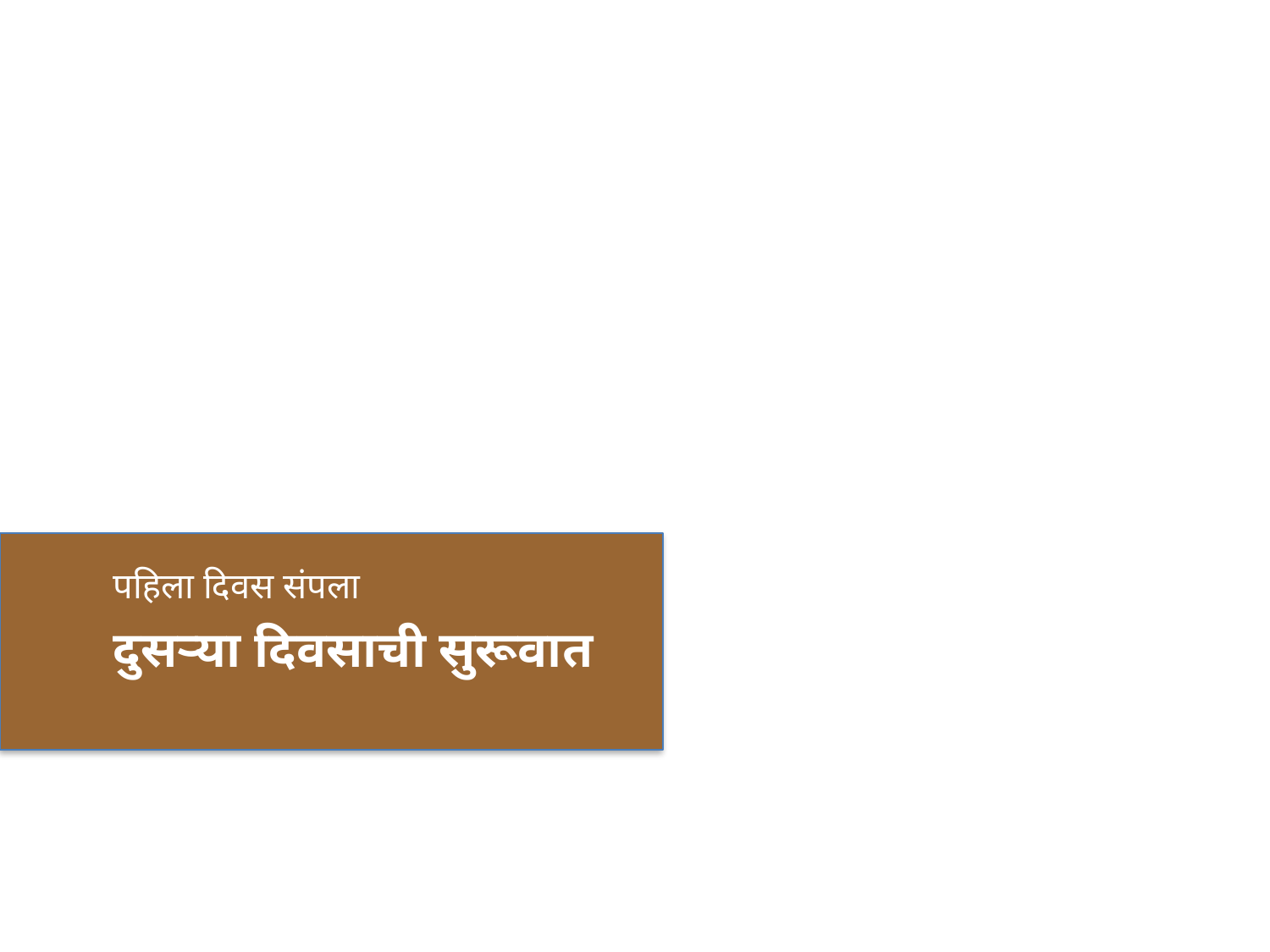

पहिला दिवस संपला

# दुसऱ्या दिवसाची सुरूवात